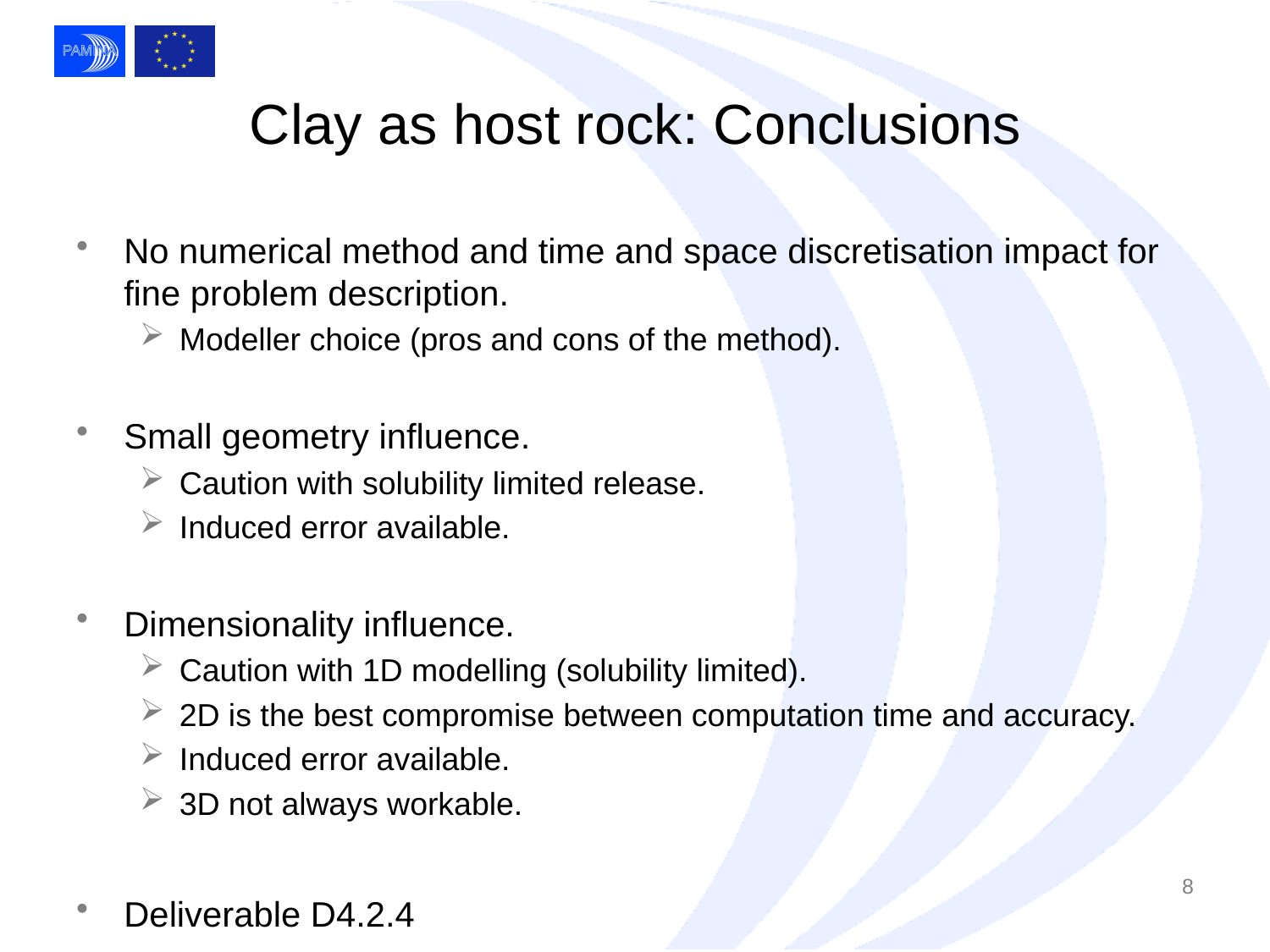

# Clay as host rock: Conclusions
No numerical method and time and space discretisation impact for fine problem description.
Modeller choice (pros and cons of the method).

Small geometry influence.
Caution with solubility limited release.
Induced error available.

Dimensionality influence.
Caution with 1D modelling (solubility limited).
2D is the best compromise between computation time and accuracy.
Induced error available.
3D not always workable.

Deliverable D4.2.4
8